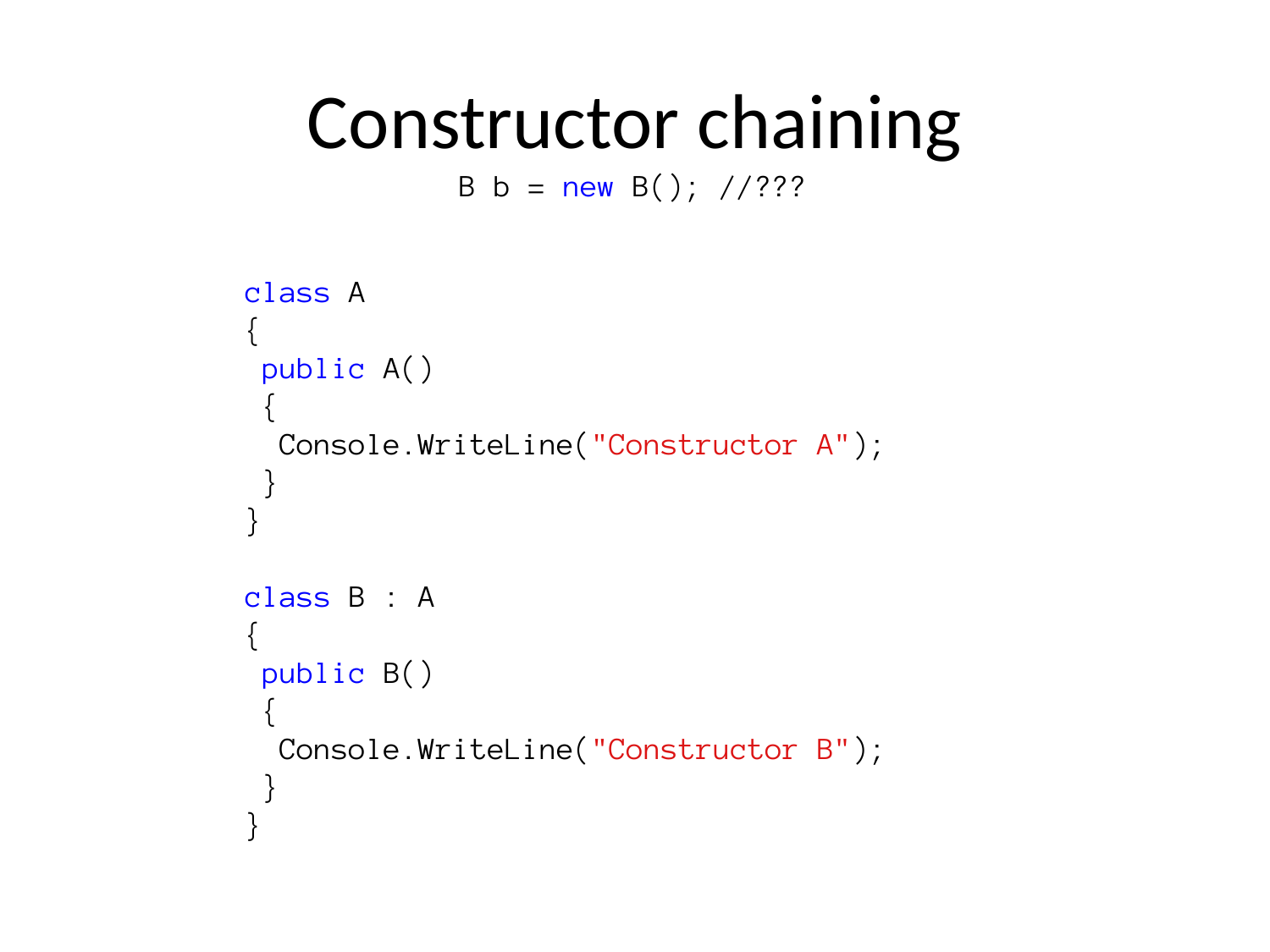

# Constructor chaining
B b = new B(); //???
class A
{
 public A()
 {
  Console.WriteLine("Constructor A");
 }
}

class B : A
{
 public B()
 {
  Console.WriteLine("Constructor B");
 }
}